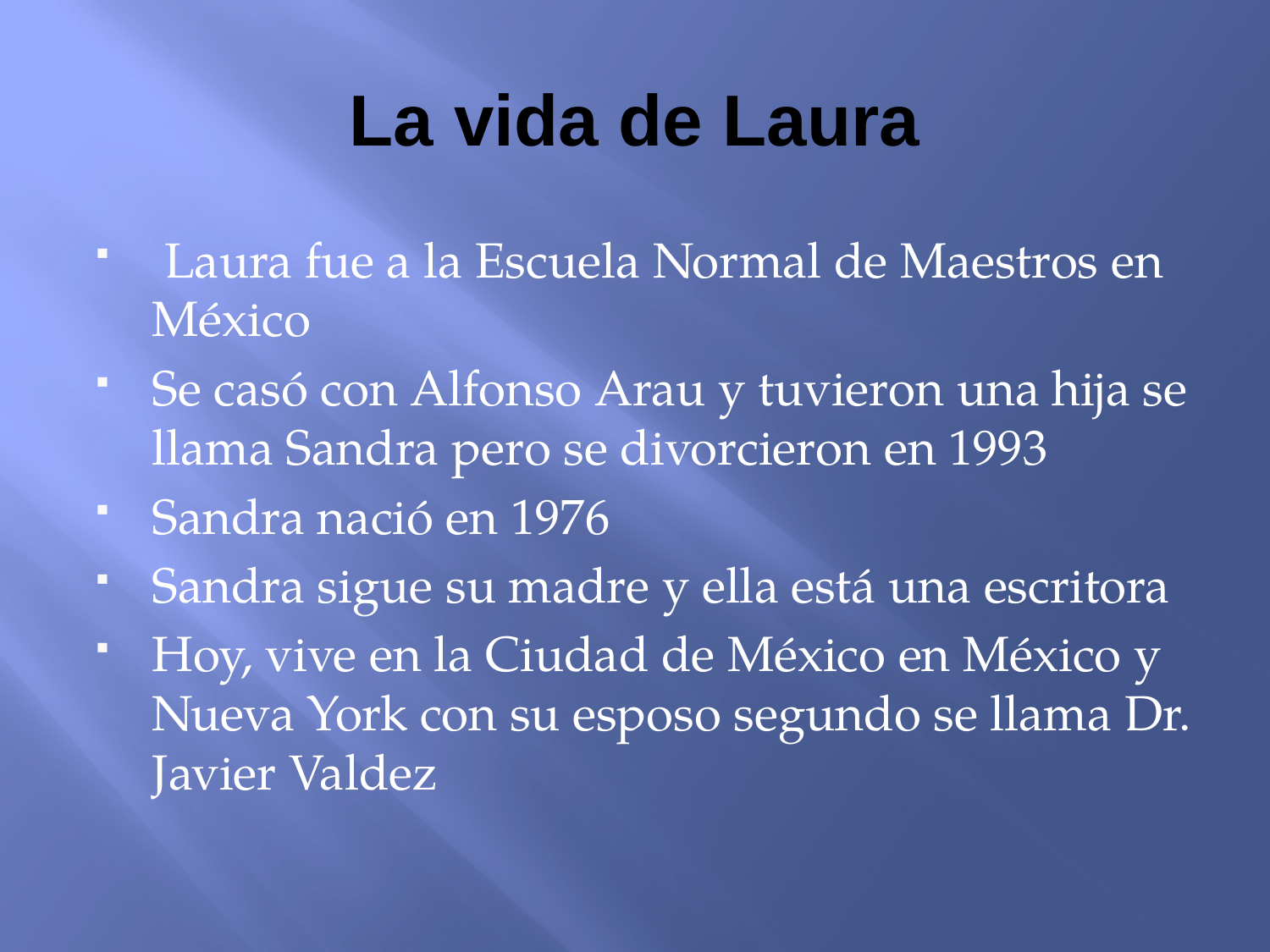

# La vida de Laura
 Laura fue a la Escuela Normal de Maestros en México
Se casó con Alfonso Arau y tuvieron una hija se llama Sandra pero se divorcieron en 1993
Sandra nació en 1976
Sandra sigue su madre y ella está una escritora
Hoy, vive en la Ciudad de México en México y Nueva York con su esposo segundo se llama Dr. Javier Valdez